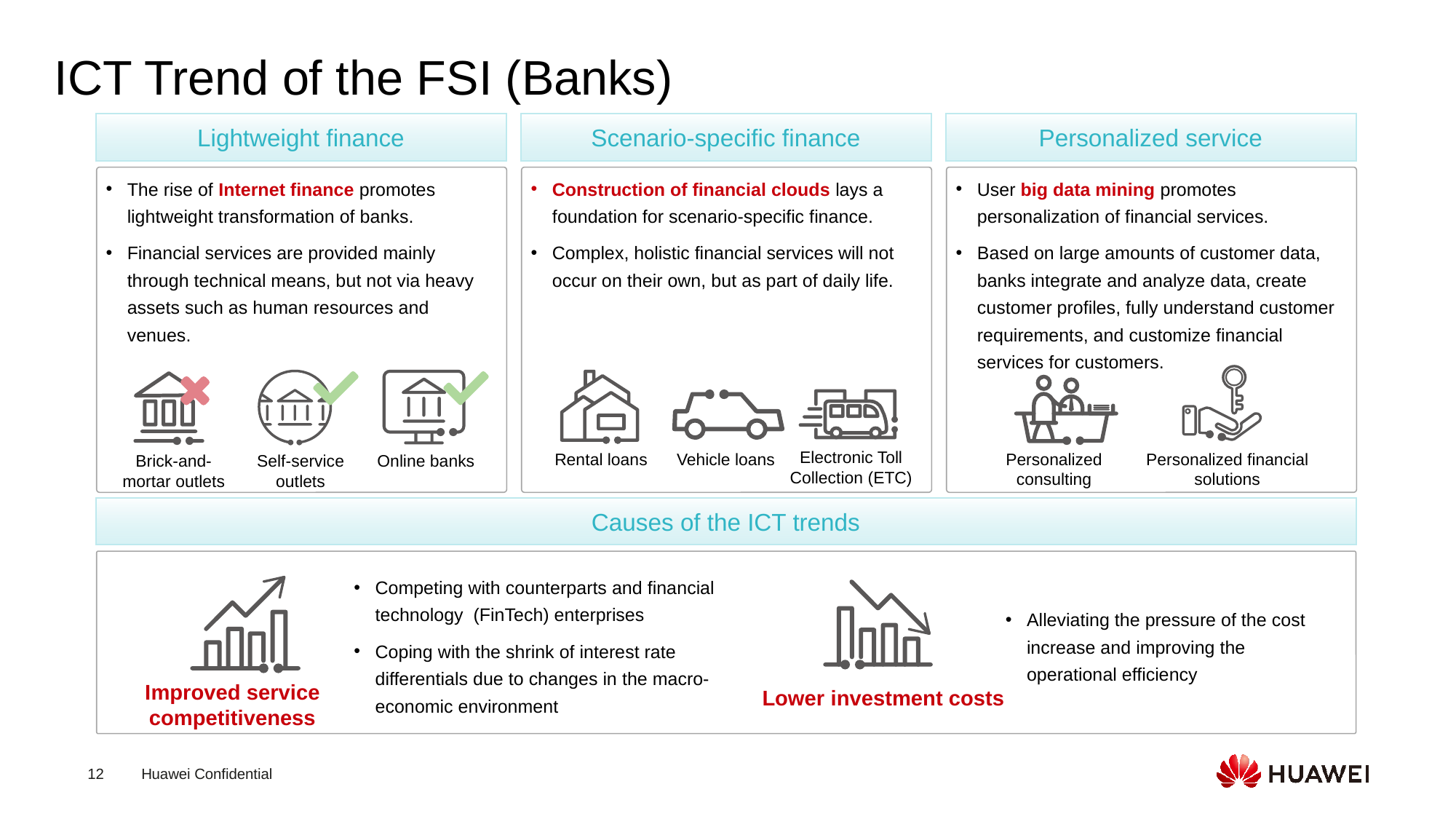

# ICT Trend of the FSI (Banks)
Lightweight finance
Scenario-specific finance
Personalized service
The rise of Internet finance promotes lightweight transformation of banks.
Financial services are provided mainly through technical means, but not via heavy assets such as human resources and venues.
Construction of financial clouds lays a foundation for scenario-specific finance.
Complex, holistic financial services will not occur on their own, but as part of daily life.
User big data mining promotes personalization of financial services.
Based on large amounts of customer data, banks integrate and analyze data, create customer profiles, fully understand customer requirements, and customize financial services for customers.

Electronic Toll Collection (ETC)
Personalized consulting
Personalized financial solutions
Rental loans
Vehicle loans
Brick-and-mortar outlets
Self-service outlets
Online banks
Causes of the ICT trends

Competing with counterparts and financial technology  (FinTech) enterprises
Coping with the shrink of interest rate differentials due to changes in the macro-economic environment

Alleviating the pressure of the cost increase and improving the operational efficiency
Improved service competitiveness
Lower investment costs